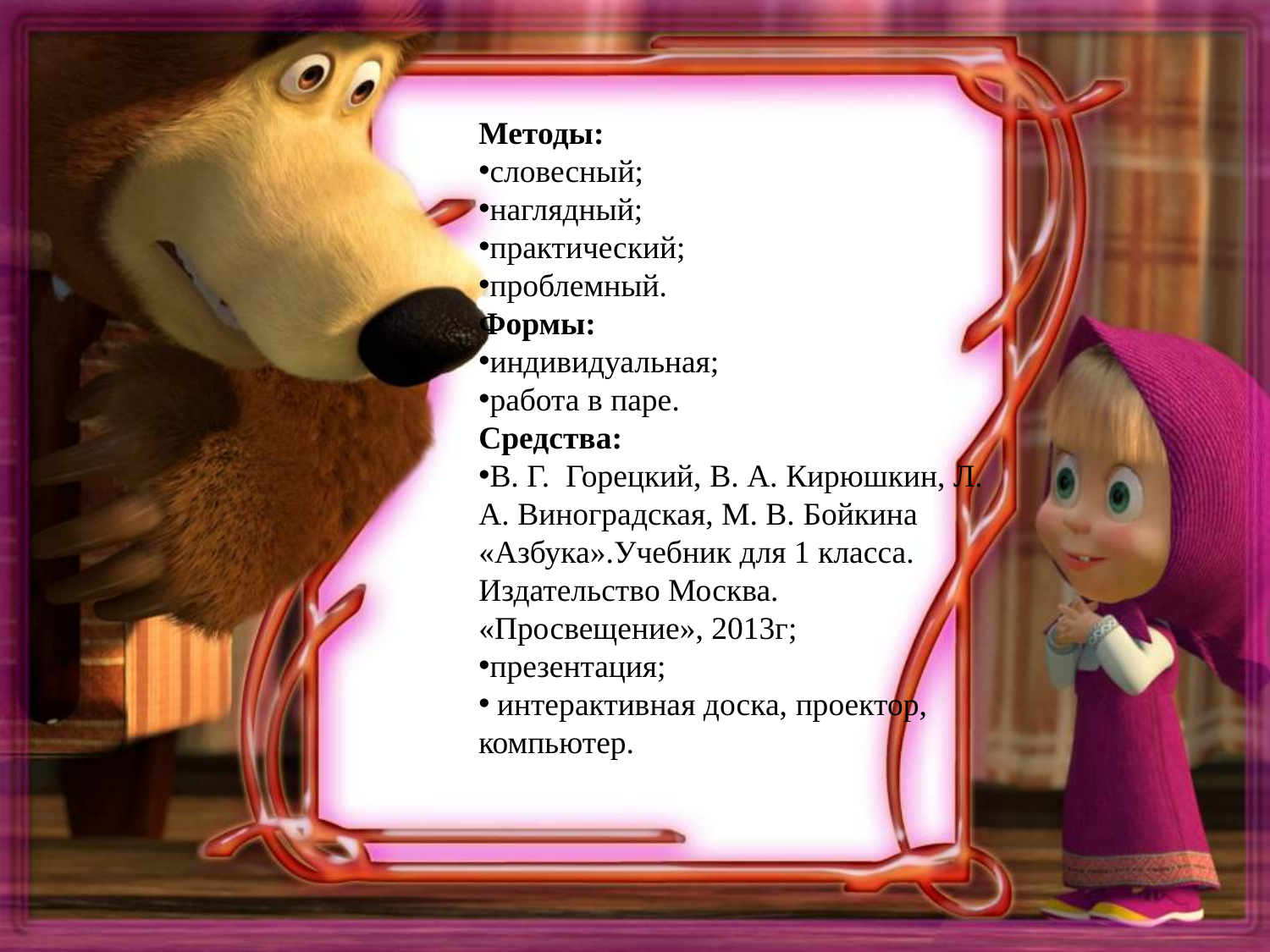

Методы:
словесный;
наглядный;
практический;
проблемный.
Формы:
индивидуальная;
работа в паре.
Средства:
В. Г.  Горецкий, В. А. Кирюшкин, Л. А. Виноградская, М. В. Бойкина «Азбука».Учебник для 1 класса. Издательство Москва. «Просвещение», 2013г;
презентация;
 интерактивная доска, проектор, компьютер.